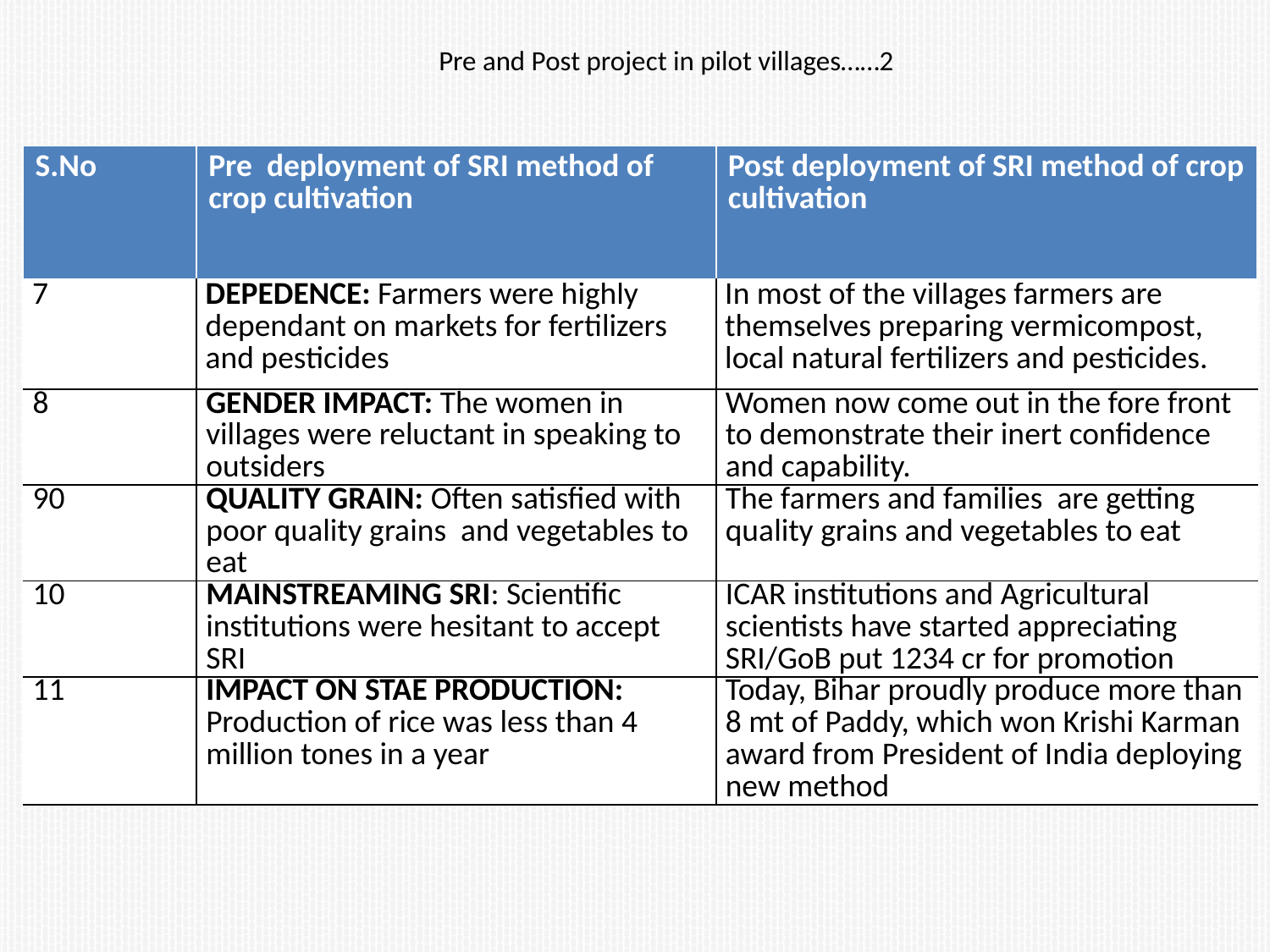

# Pre and Post project in pilot villages……2
| S.No | Pre deployment of SRI method of crop cultivation | Post deployment of SRI method of crop cultivation |
| --- | --- | --- |
| 7 | DEPEDENCE: Farmers were highly dependant on markets for fertilizers and pesticides | In most of the villages farmers are themselves preparing vermicompost, local natural fertilizers and pesticides. |
| 8 | GENDER IMPACT: The women in villages were reluctant in speaking to outsiders | Women now come out in the fore front to demonstrate their inert confidence and capability. |
| 90 | QUALITY GRAIN: Often satisfied with poor quality grains and vegetables to eat | The farmers and families are getting quality grains and vegetables to eat |
| 10 | MAINSTREAMING SRI: Scientific institutions were hesitant to accept SRI | ICAR institutions and Agricultural scientists have started appreciating SRI/GoB put 1234 cr for promotion |
| 11 | IMPACT ON STAE PRODUCTION: Production of rice was less than 4 million tones in a year | Today, Bihar proudly produce more than 8 mt of Paddy, which won Krishi Karman award from President of India deploying new method |